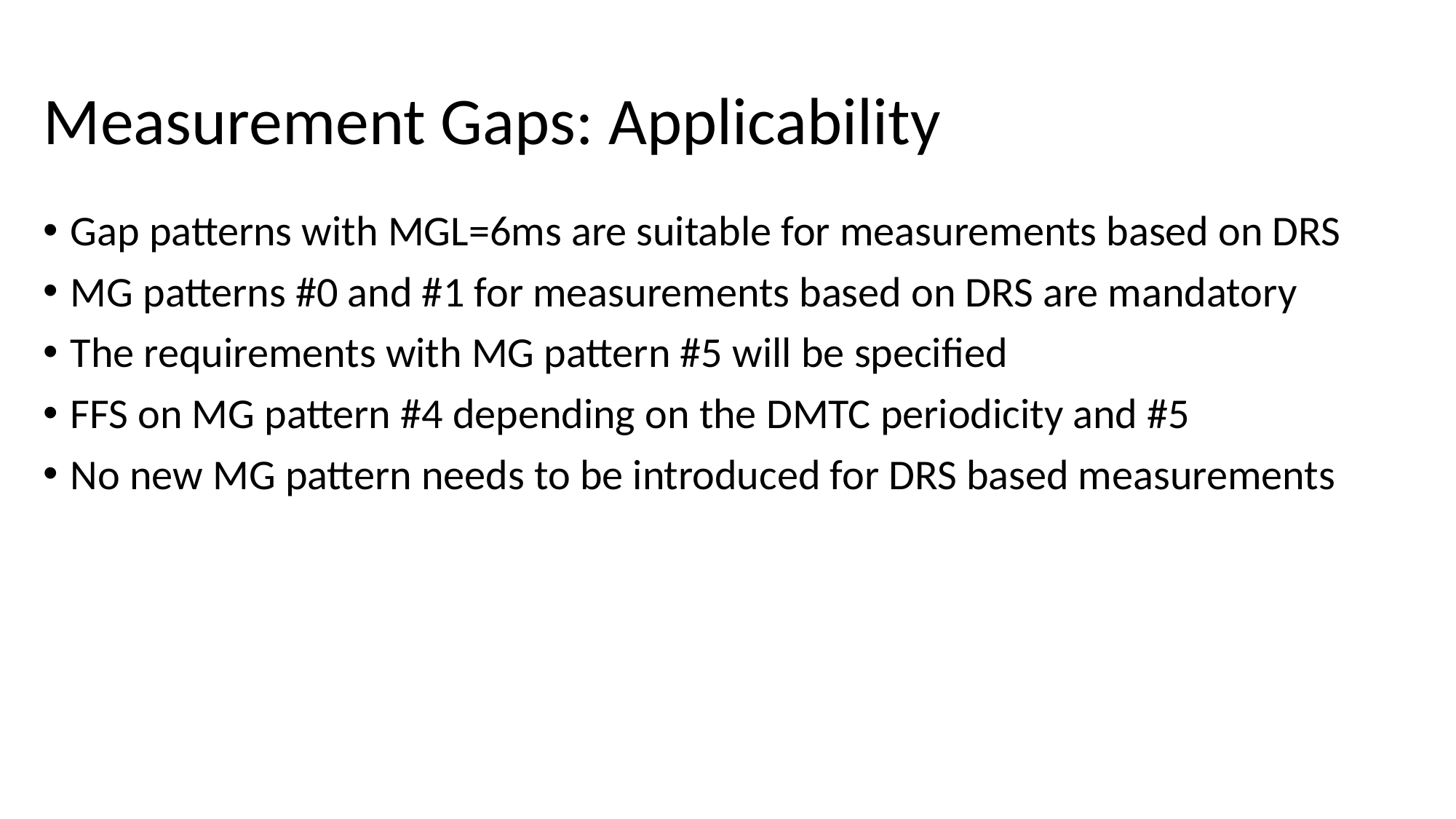

# Measurement Gaps: Applicability

Gap patterns with MGL=6ms are suitable for measurements based on DRS
MG patterns #0 and #1 for measurements based on DRS are mandatory
The requirements with MG pattern #5 will be specified
FFS on MG pattern #4 depending on the DMTC periodicity and #5
No new MG pattern needs to be introduced for DRS based measurements